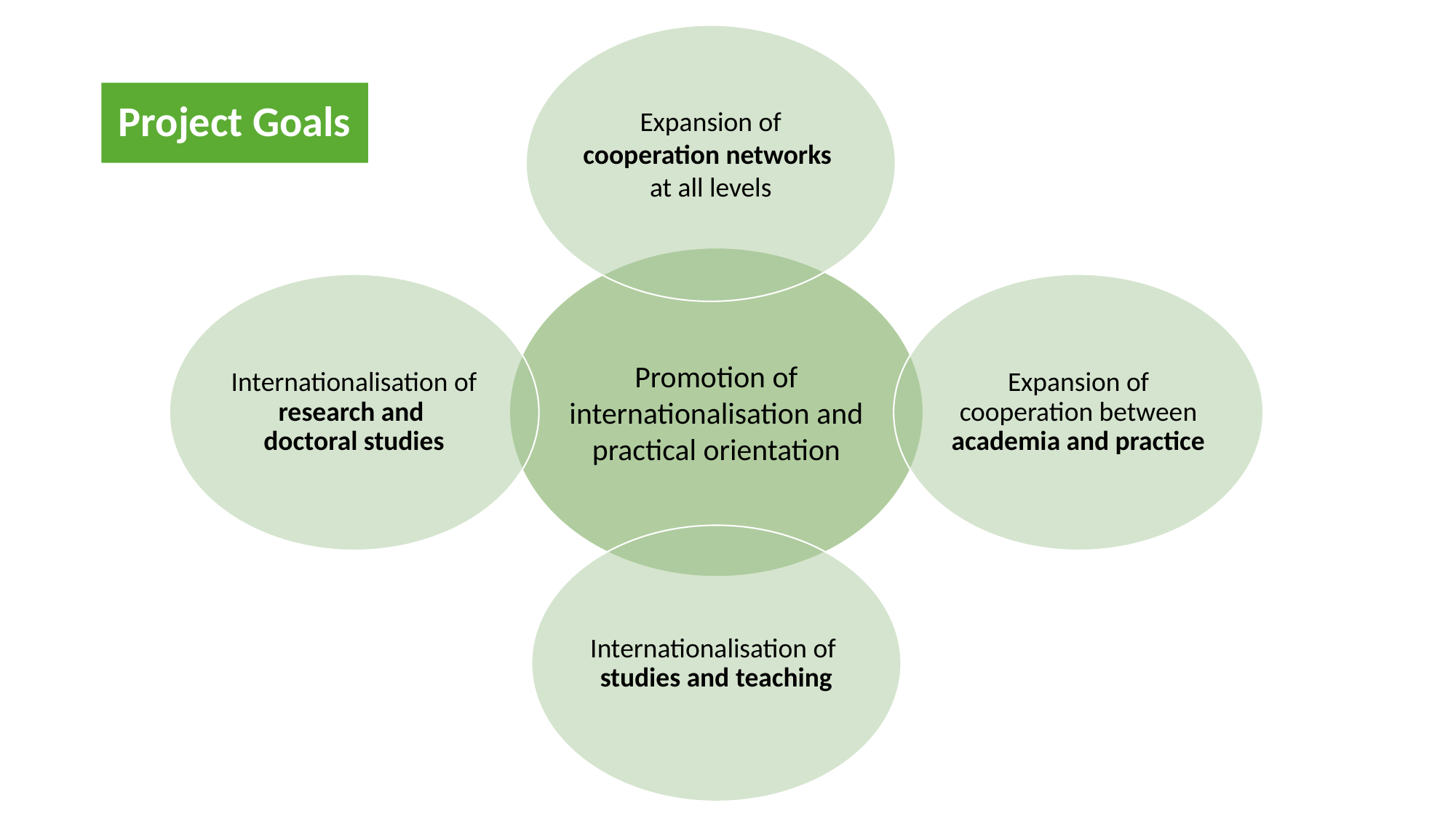

Internationalisation of  studies and teaching

Expansion of cooperation between academia and practice
Internationalisation of research and
doctoral studies
Project Goals
Expansion of cooperation networks
at all levels
Promotion of internationalisation and practical orientation
4